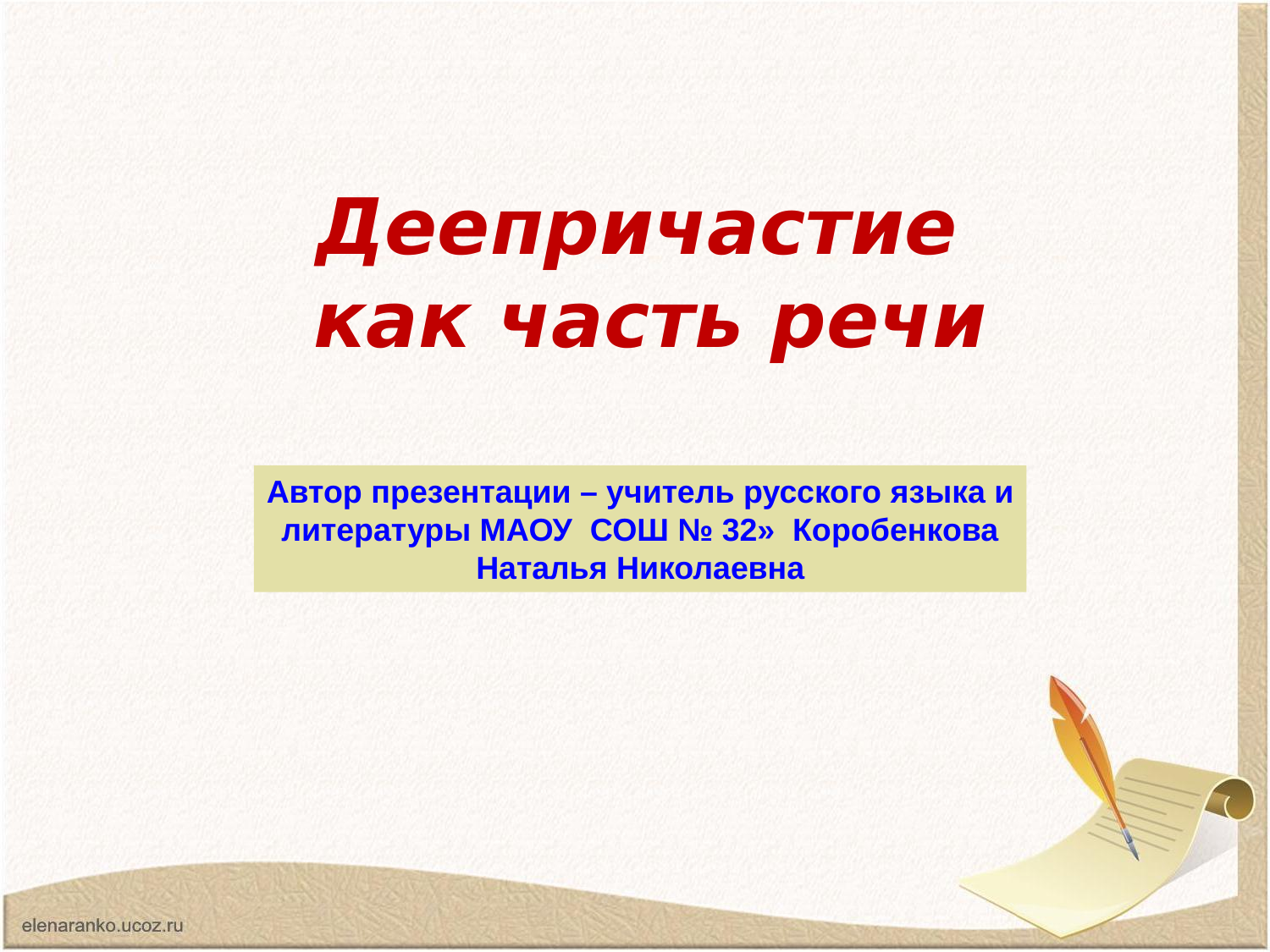

# Деепричастие как часть речи
Автор презентации – учитель русского языка и литературы МАОУ  СОШ № 32»  Коробенкова Наталья Николаевна